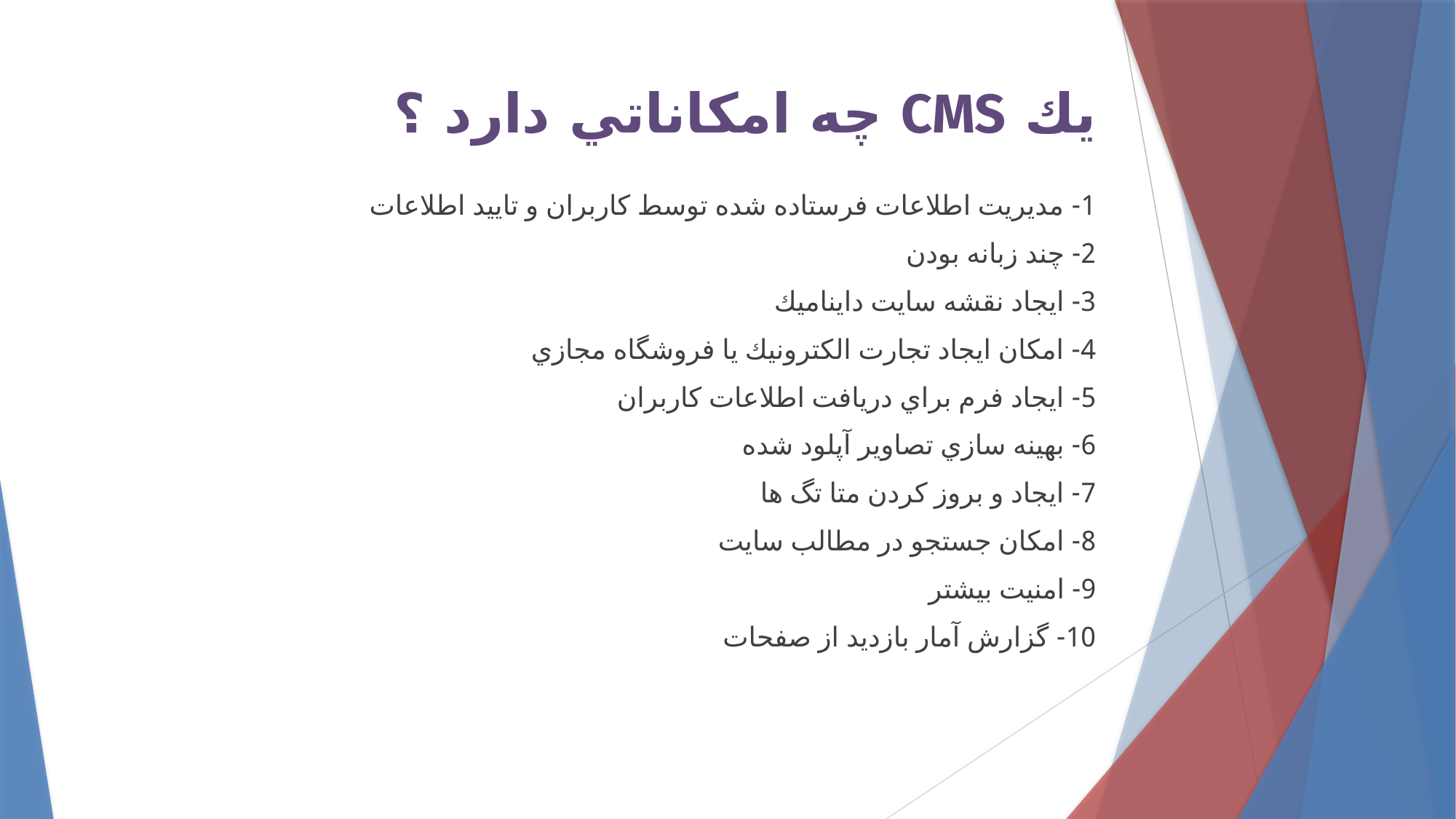

# يك CMS چه امكاناتي دارد ؟
1- مديريت اطلاعات فرستاده شده توسط كاربران و تاييد اطلاعات
2- چند زبانه بودن
3- ايجاد نقشه سايت دايناميك
4- امكان ايجاد تجارت الكترونيك يا فروشگاه مجازي
5- ايجاد فرم براي دريافت اطلاعات كاربران
6- بهينه سازي تصاوير آپلود شده
7- ايجاد و بروز كردن متا تگ ها
8- امكان جستجو در مطالب سايت
9- امنيت بيشتر
10- گزارش آمار بازديد از صفحات